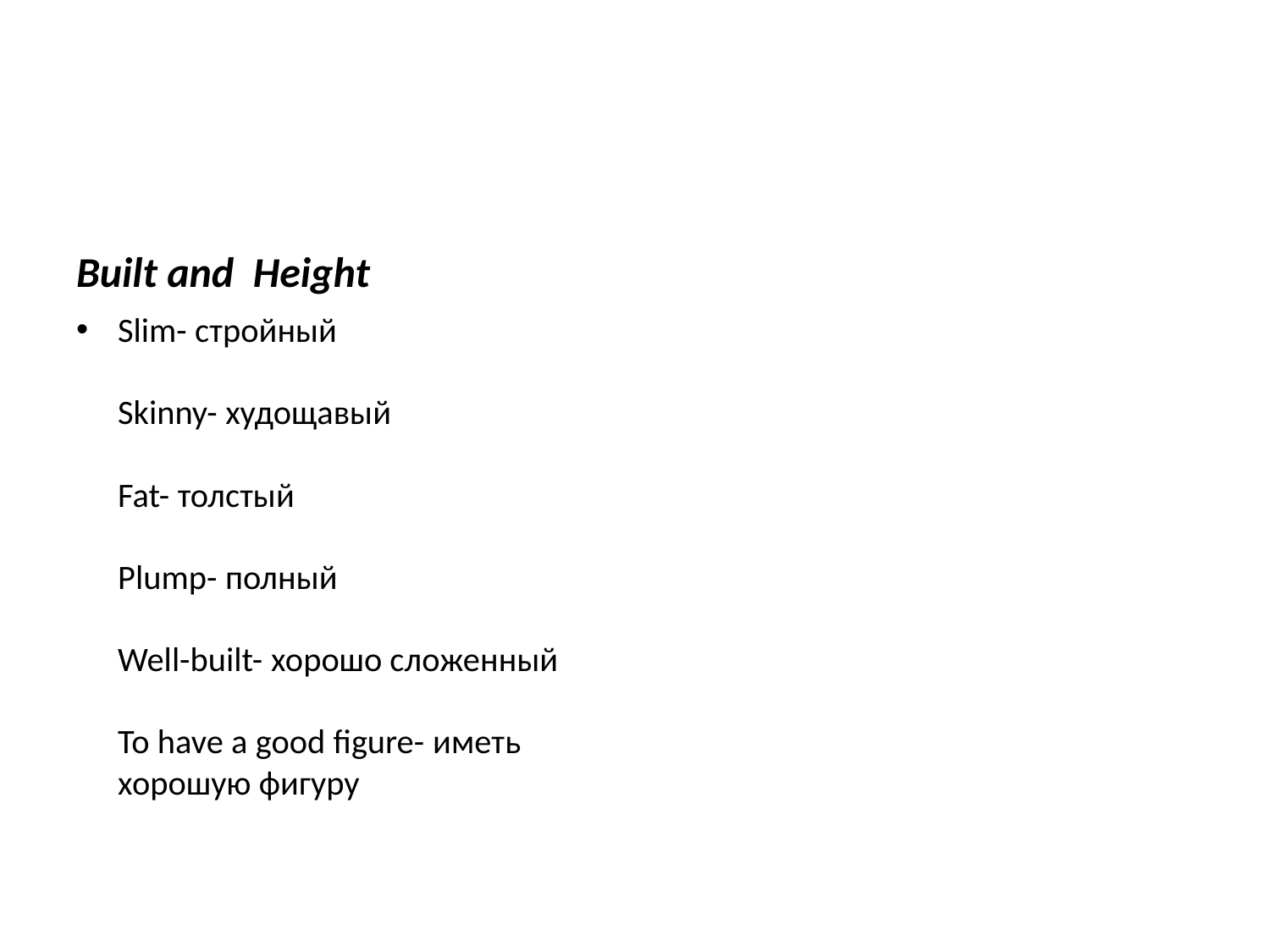

#
Built and  Height

Slim- стройный 
Skinny- худощавый 
Fat- толстый 
Plump- полный 
Well-built- хорошо сложенный 
To have a good figure- иметь хорошую фигуру